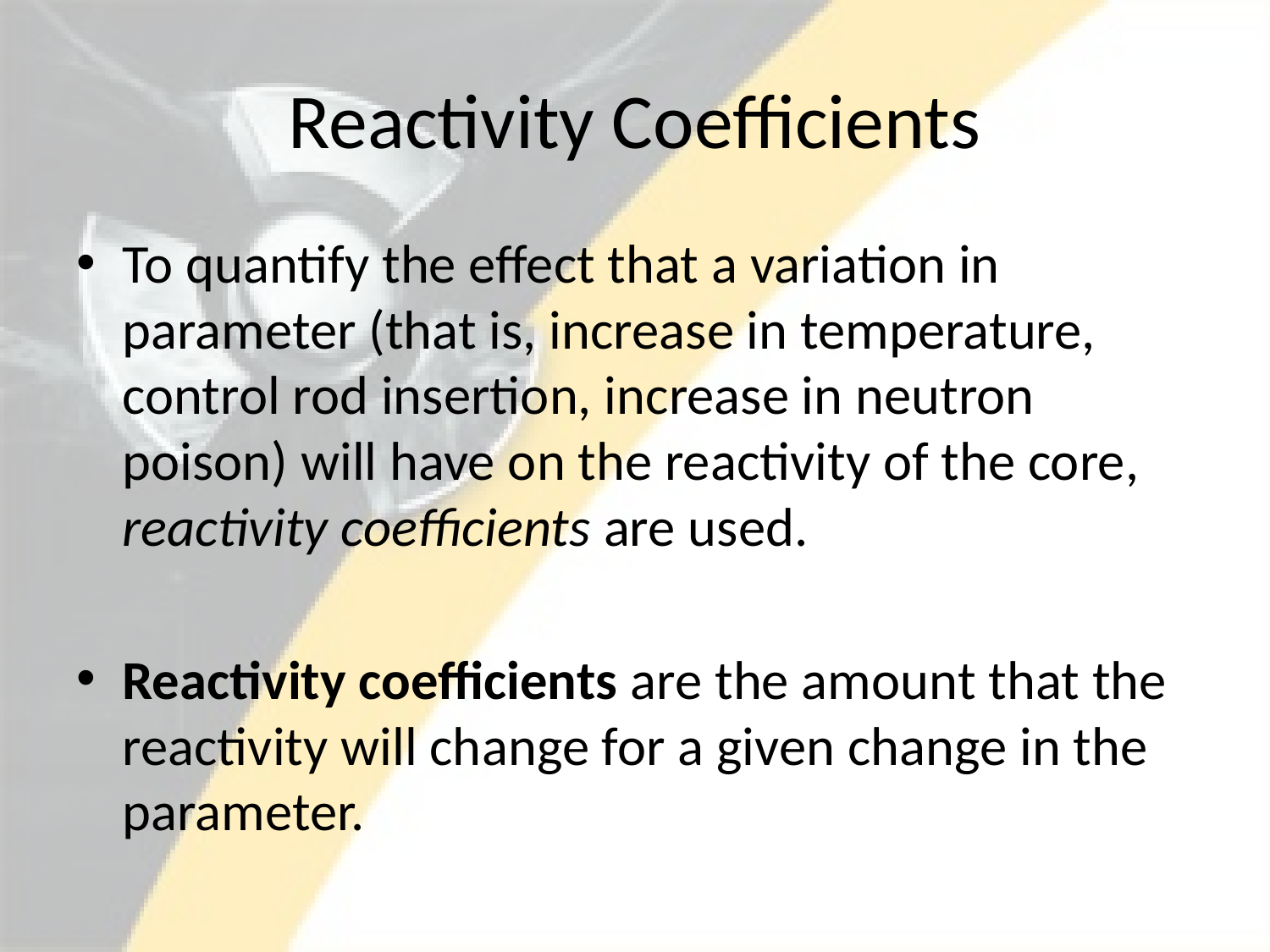

# Reactivity Coefficients
To quantify the effect that a variation in parameter (that is, increase in temperature, control rod insertion, increase in neutron poison) will have on the reactivity of the core, reactivity coefficients are used.

Reactivity coefficients are the amount that the reactivity will change for a given change in the parameter.